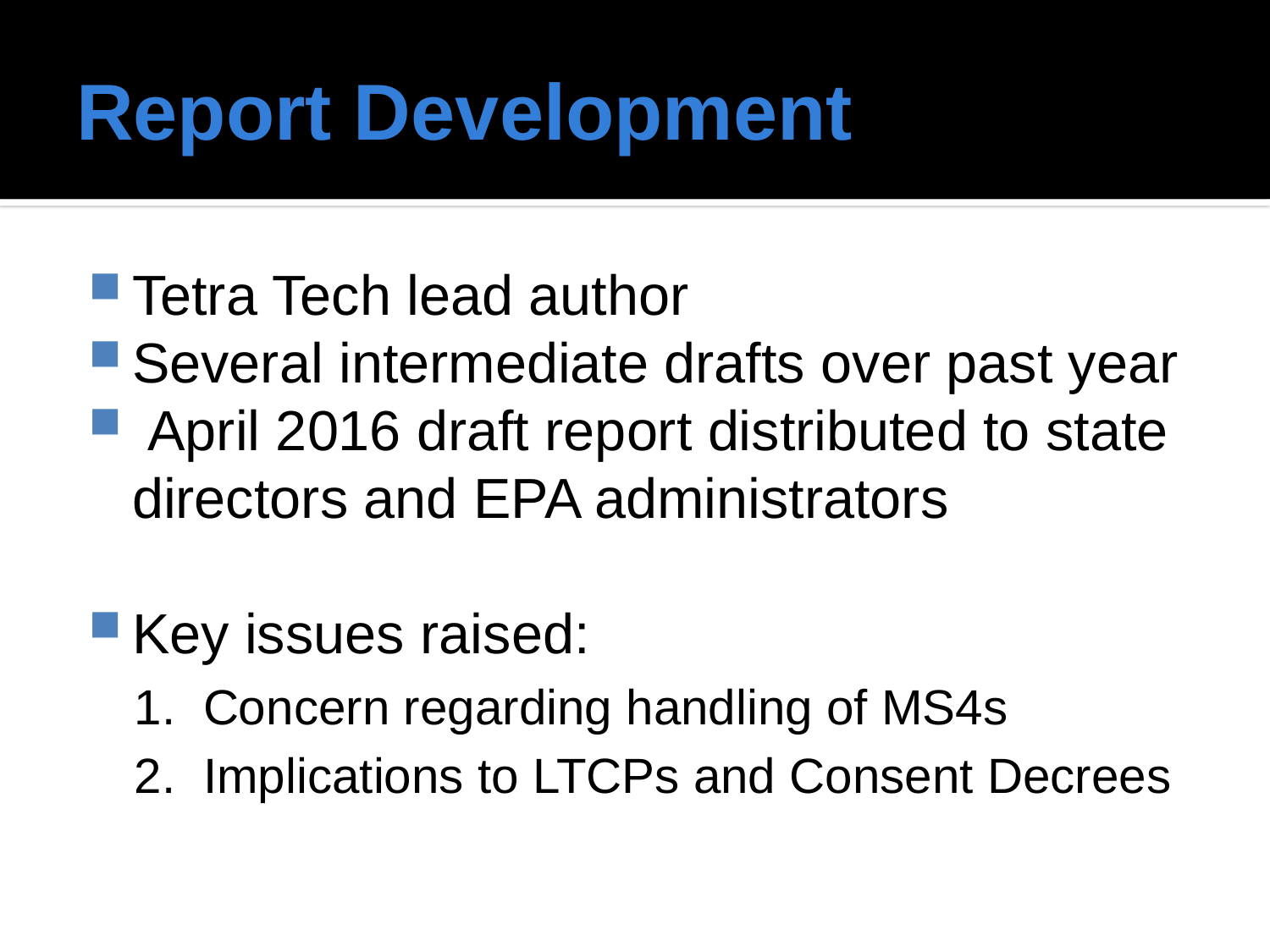

# Report Development
Tetra Tech lead author
Several intermediate drafts over past year
 April 2016 draft report distributed to state directors and EPA administrators

Key issues raised:
1.  Concern regarding handling of MS4s
2.  Implications to LTCPs and Consent Decrees